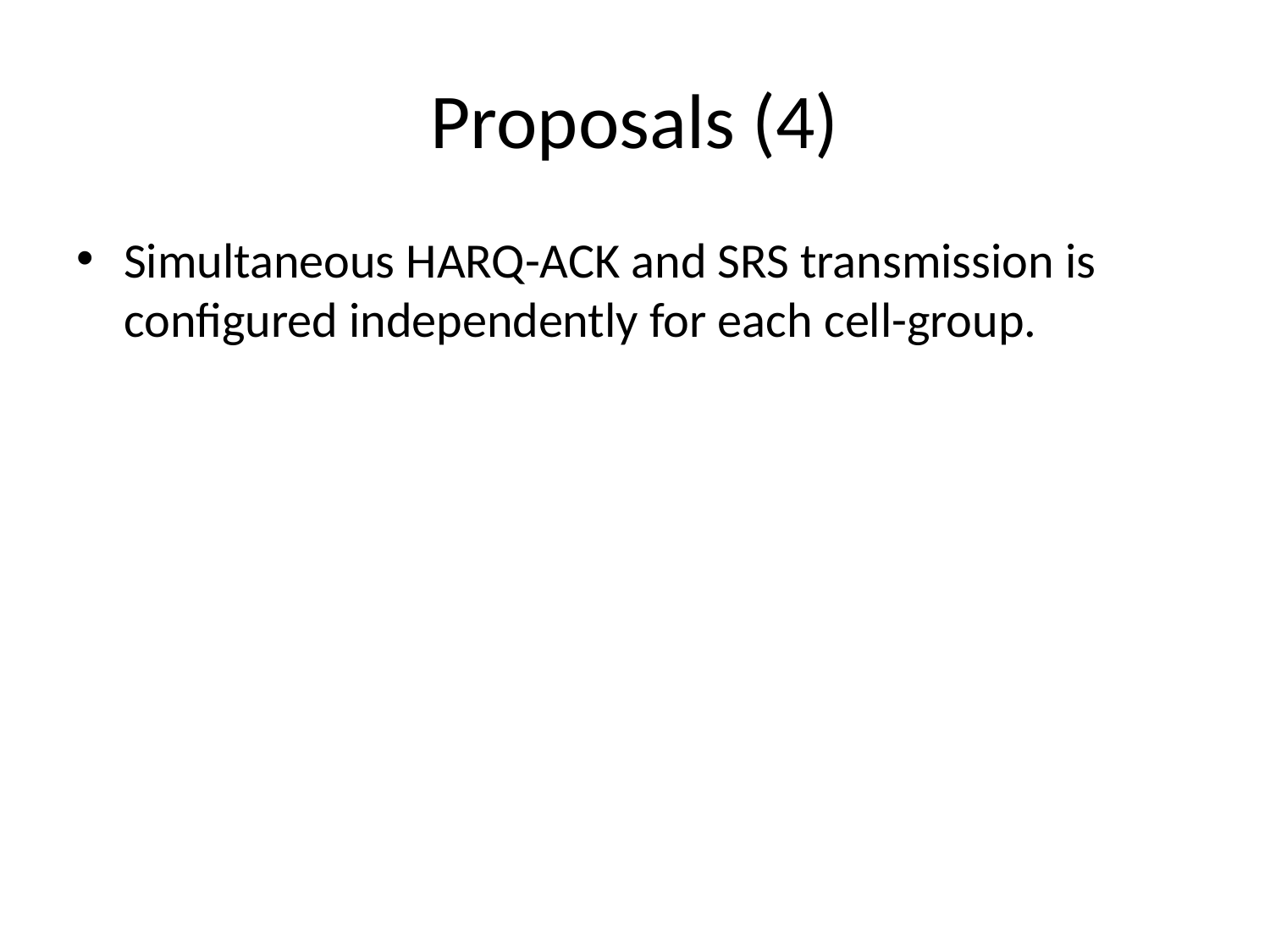

# Proposals (4)
Simultaneous HARQ-ACK and SRS transmission is configured independently for each cell-group.